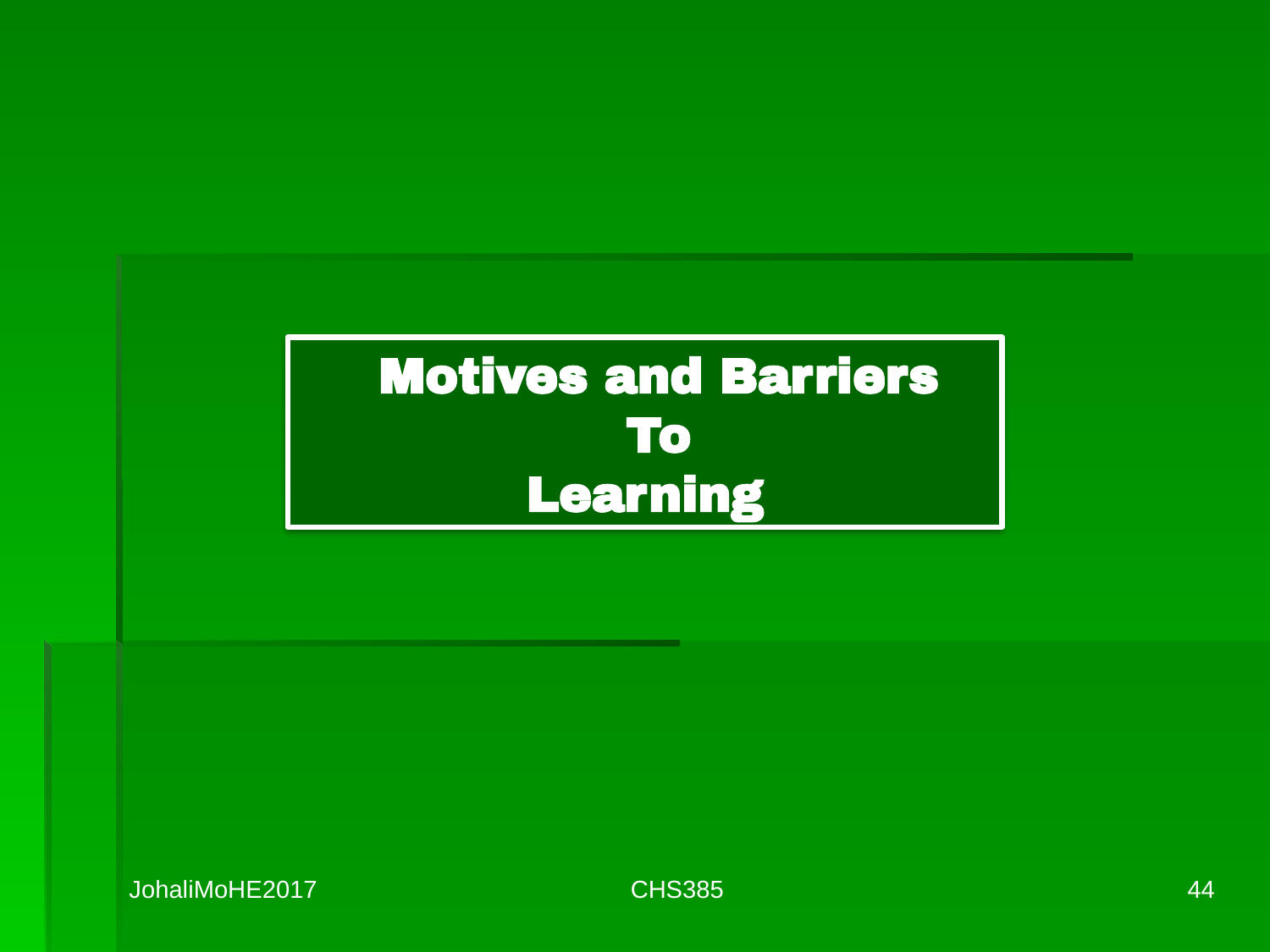

Motives and Barriers
To
Learning
JohaliMoHE2017
CHS385
44